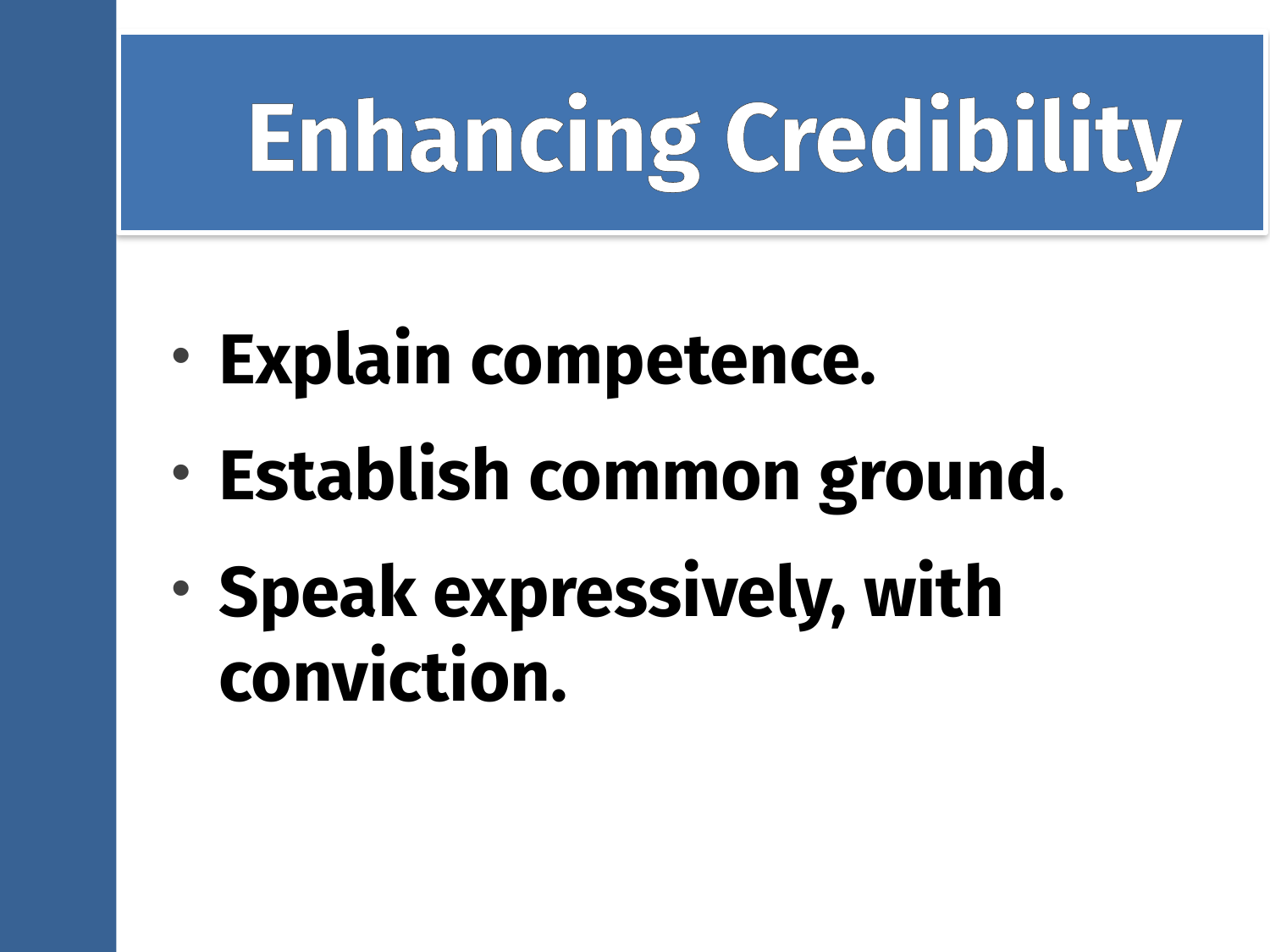

# Enhancing Credibility
Explain competence.
Establish common ground.
Speak expressively, with conviction.